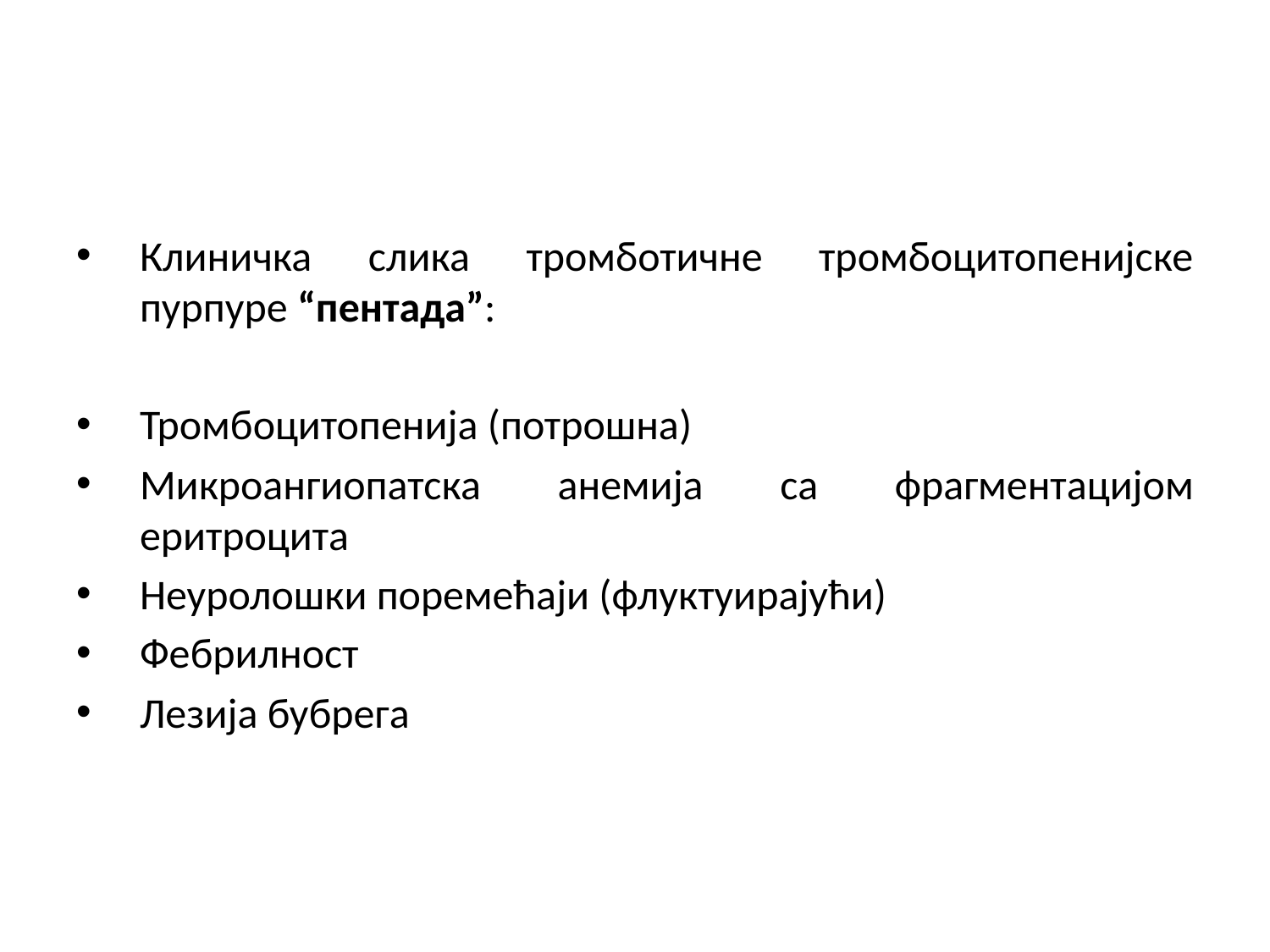

#
Клиничка слика тромботичне тромбоцитопенијске пурпуре “пентада”:

Тромбоцитопенија (потрошна)
Микроангиопатска анемија са фрагментацијом еритроцита
Неуролошки поремећаји (флуктуирајући)
Фебрилност
Лезија бубрега